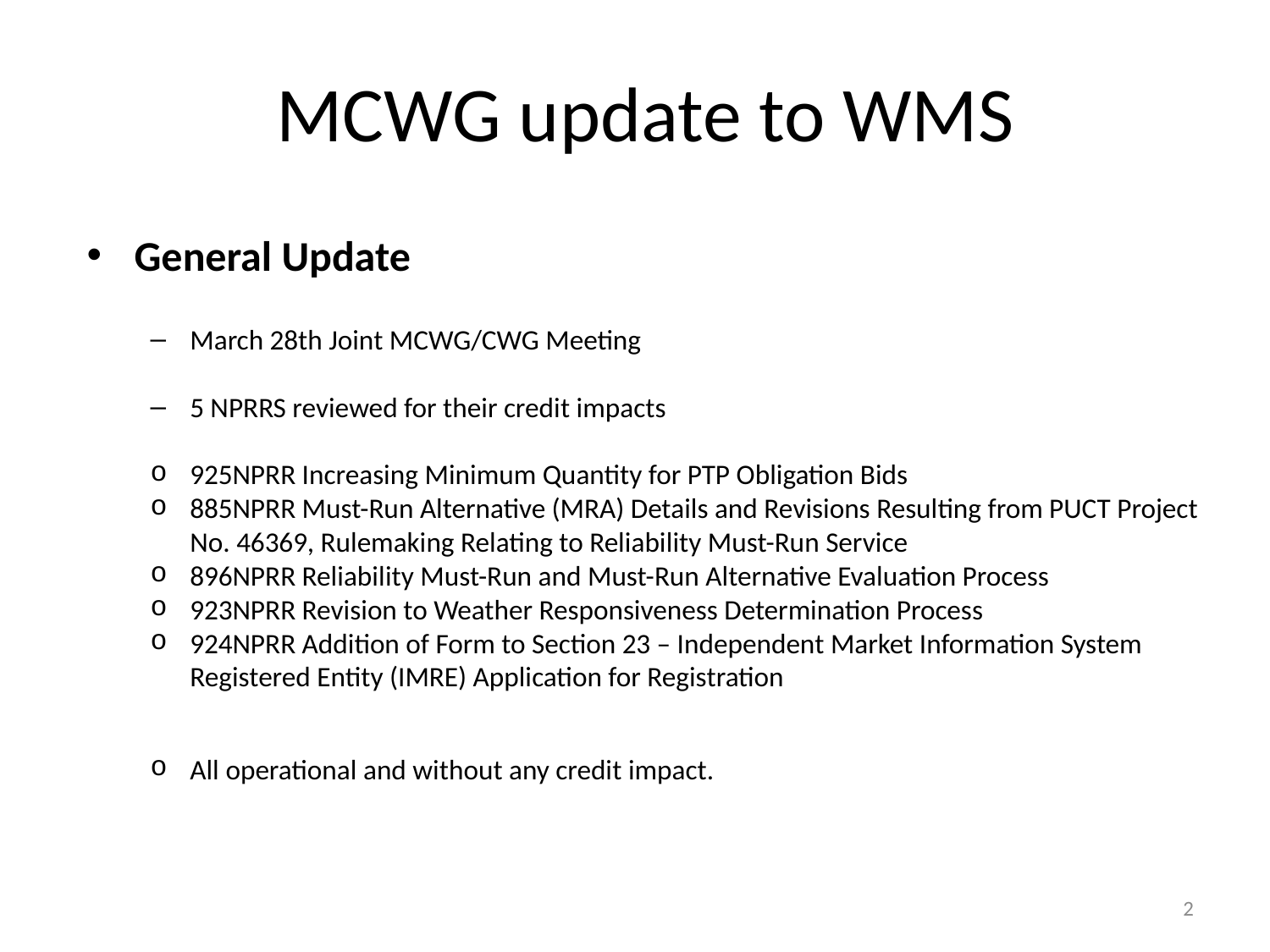

# MCWG update to WMS
General Update

March 28th Joint MCWG/CWG Meeting

5 NPRRS reviewed for their credit impacts

925NPRR Increasing Minimum Quantity for PTP Obligation Bids
885NPRR Must-Run Alternative (MRA) Details and Revisions Resulting from PUCT Project No. 46369, Rulemaking Relating to Reliability Must-Run Service
896NPRR Reliability Must-Run and Must-Run Alternative Evaluation Process
923NPRR Revision to Weather Responsiveness Determination Process
924NPRR Addition of Form to Section 23 – Independent Market Information System Registered Entity (IMRE) Application for Registration

All operational and without any credit impact.
2